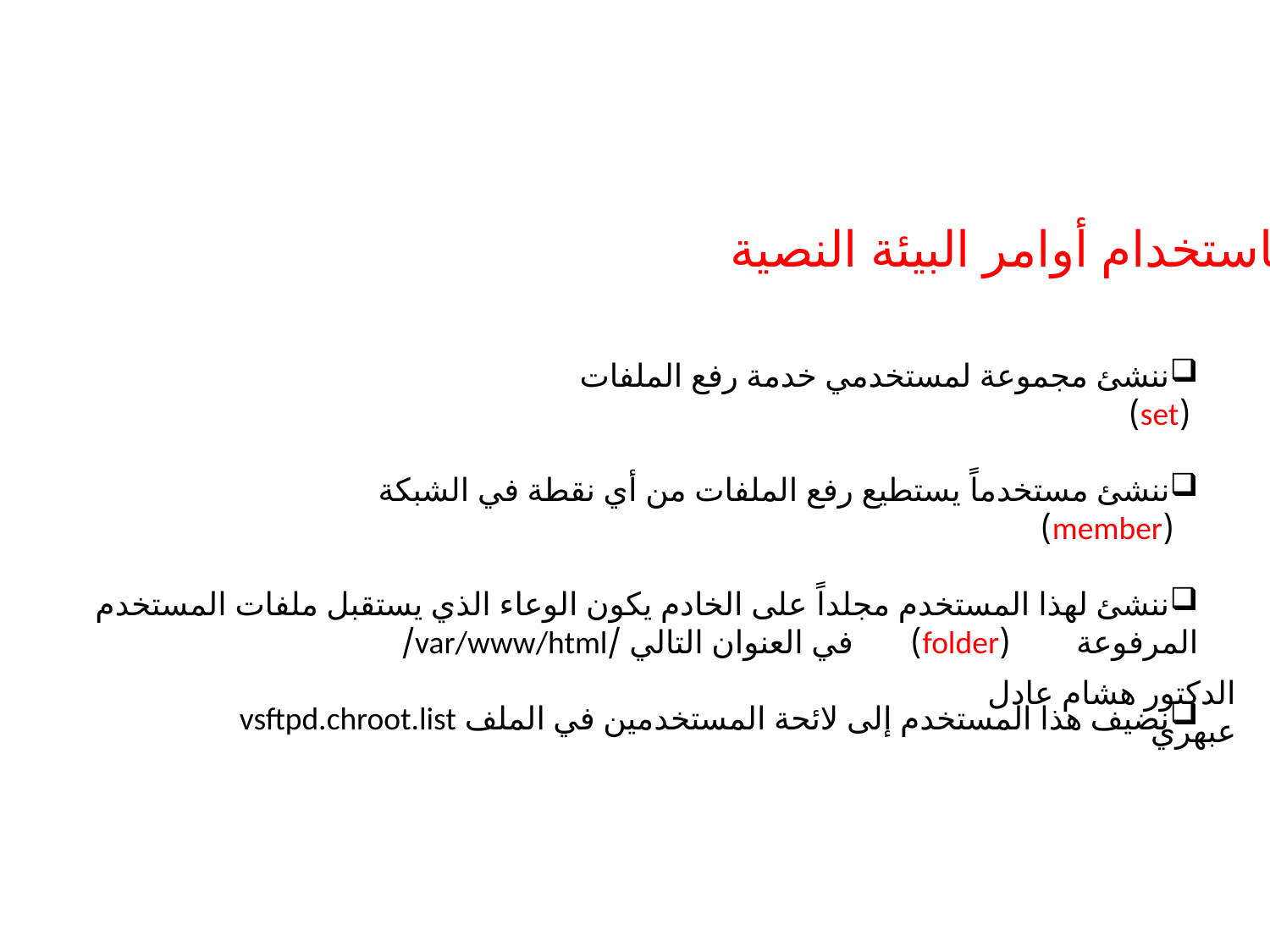

2. باستخدام أوامر البيئة النصية
ننشئ مجموعة لمستخدمي خدمة رفع الملفات                                                                 (set)

ننشئ مستخدماً يستطيع رفع الملفات من أي نقطة في الشبكة                                           (member)

ننشئ لهذا المستخدم مجلداً على الخادم يكون الوعاء الذي يستقبل ملفات المستخدم المرفوعة        (folder)       في العنوان التالي /var/www/html/

نضيف هذا المستخدم إلى لائحة المستخدمين في الملف vsftpd.chroot.list
الدكتور هشام عادل عبهري